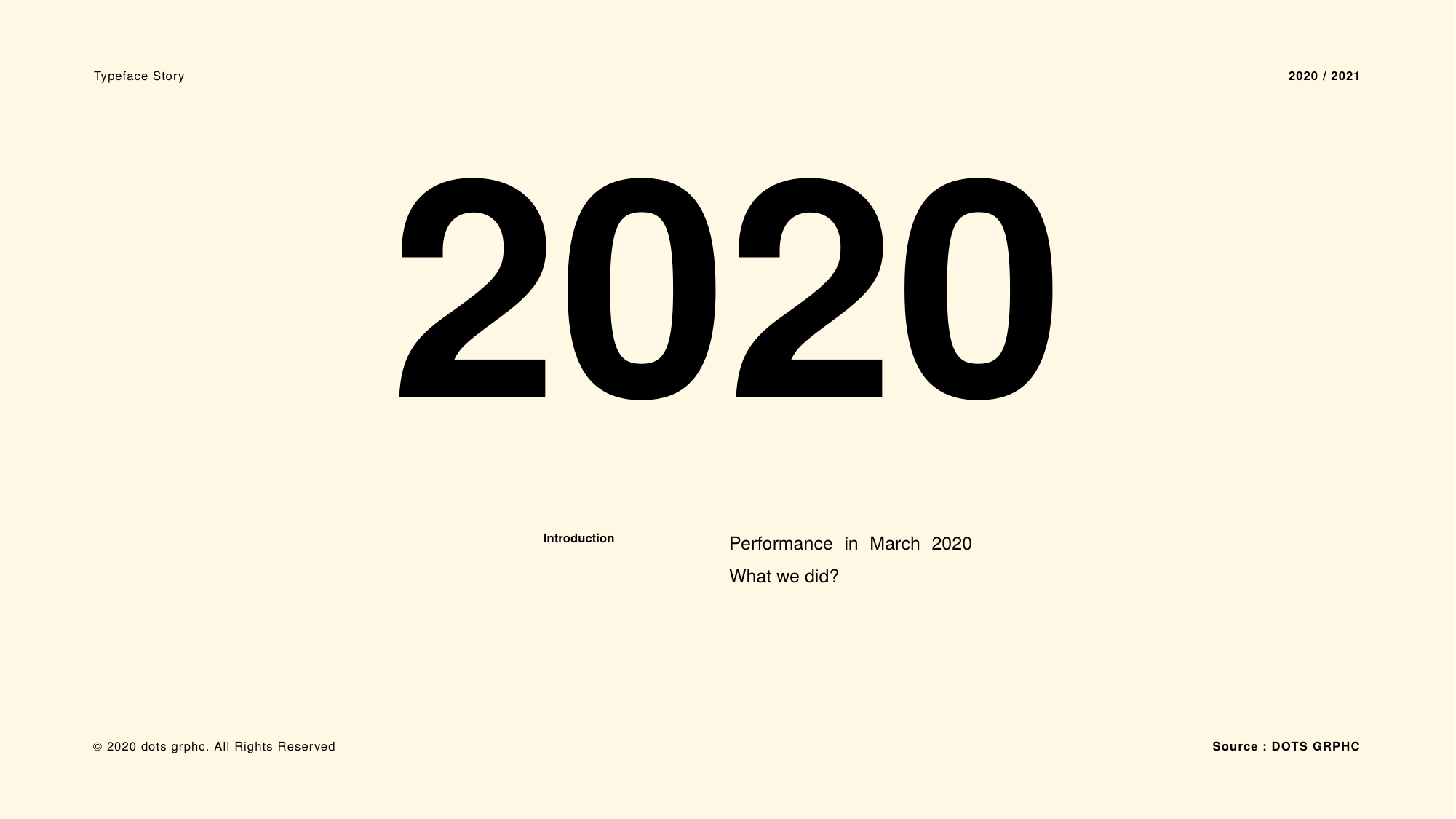

Typeface Story
2020 / 2021
2020
Performance in March 2020 What we did?
Introduction
Source : DOTS GRPHC
© 2020 dots grphc. All Rights Reserved